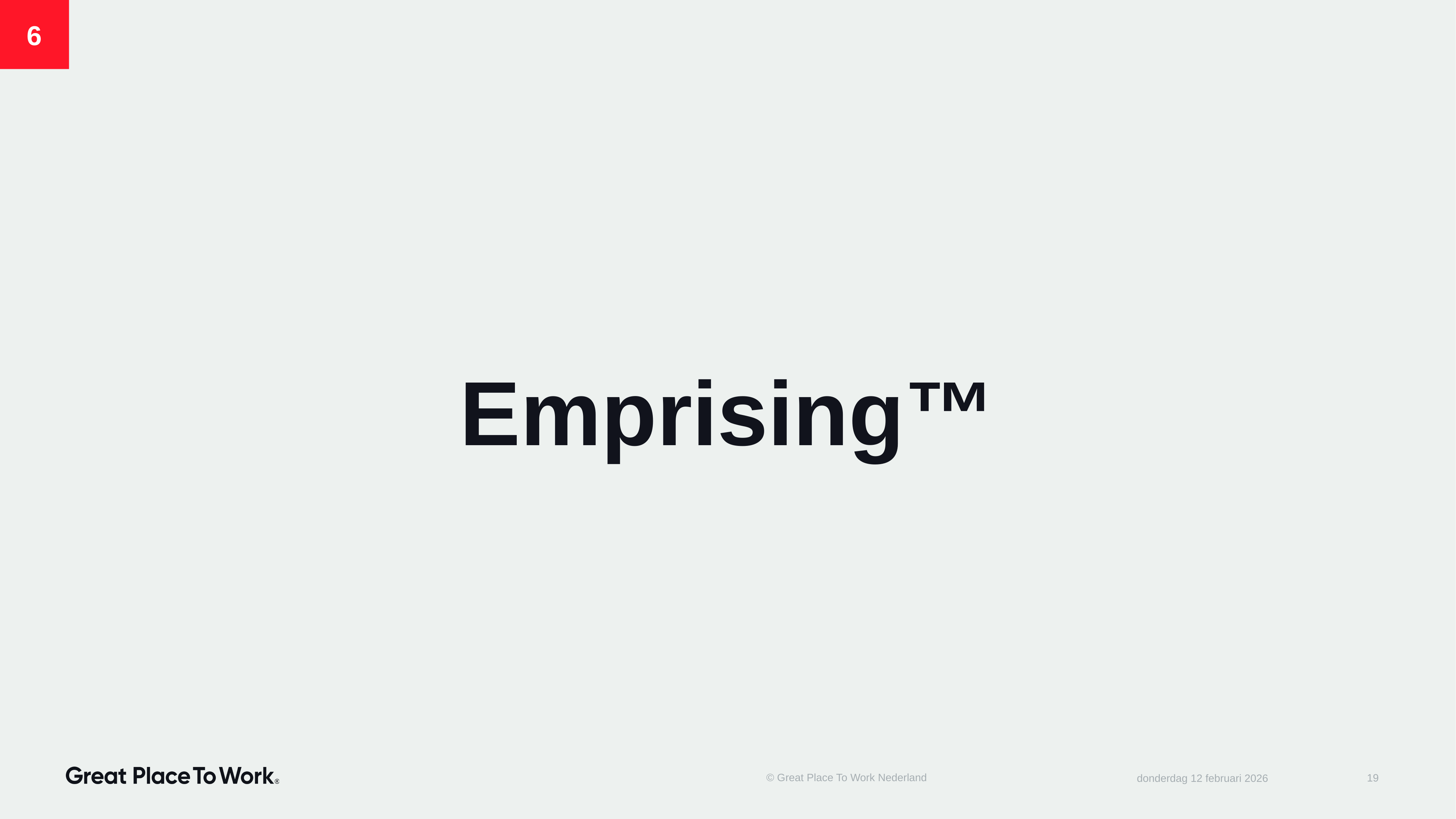

6
Emprising™
© Great Place To Work Nederland
19
donderdag 12 februari 2026